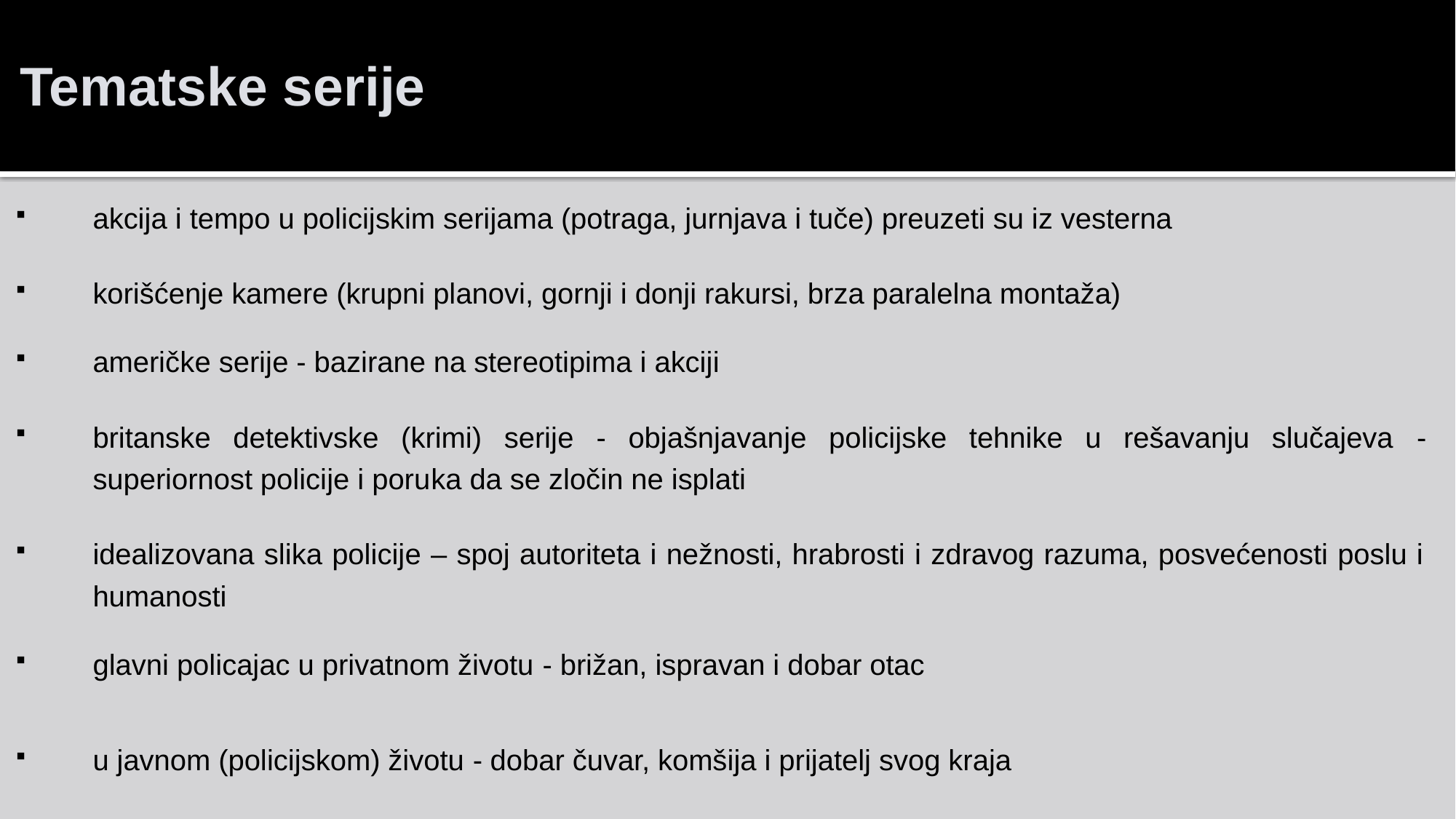

# Tematske serije
akcija i tempo u policijskim serijama (potraga, jurnjava i tuče) preuzeti su iz vesterna

korišćenje kamere (krupni planovi, gornji i donji rakursi, brza paralelna montaža)

američke serije - bazirane na stereotipima i akciji

britanske detektivske (krimi) serije - objašnjavanje policijske tehnike u rešavanju slučajeva - superiornost policije i poruka da se zločin ne isplati

idealizovana slika policije – spoj autoriteta i nežnosti, hrabrosti i zdravog razuma, posvećenosti poslu i humanosti

glavni policajac u privatnom životu - brižan, ispravan i dobar otac

u javnom (policijskom) životu - dobar čuvar, komšija i prijatelj svog kraja